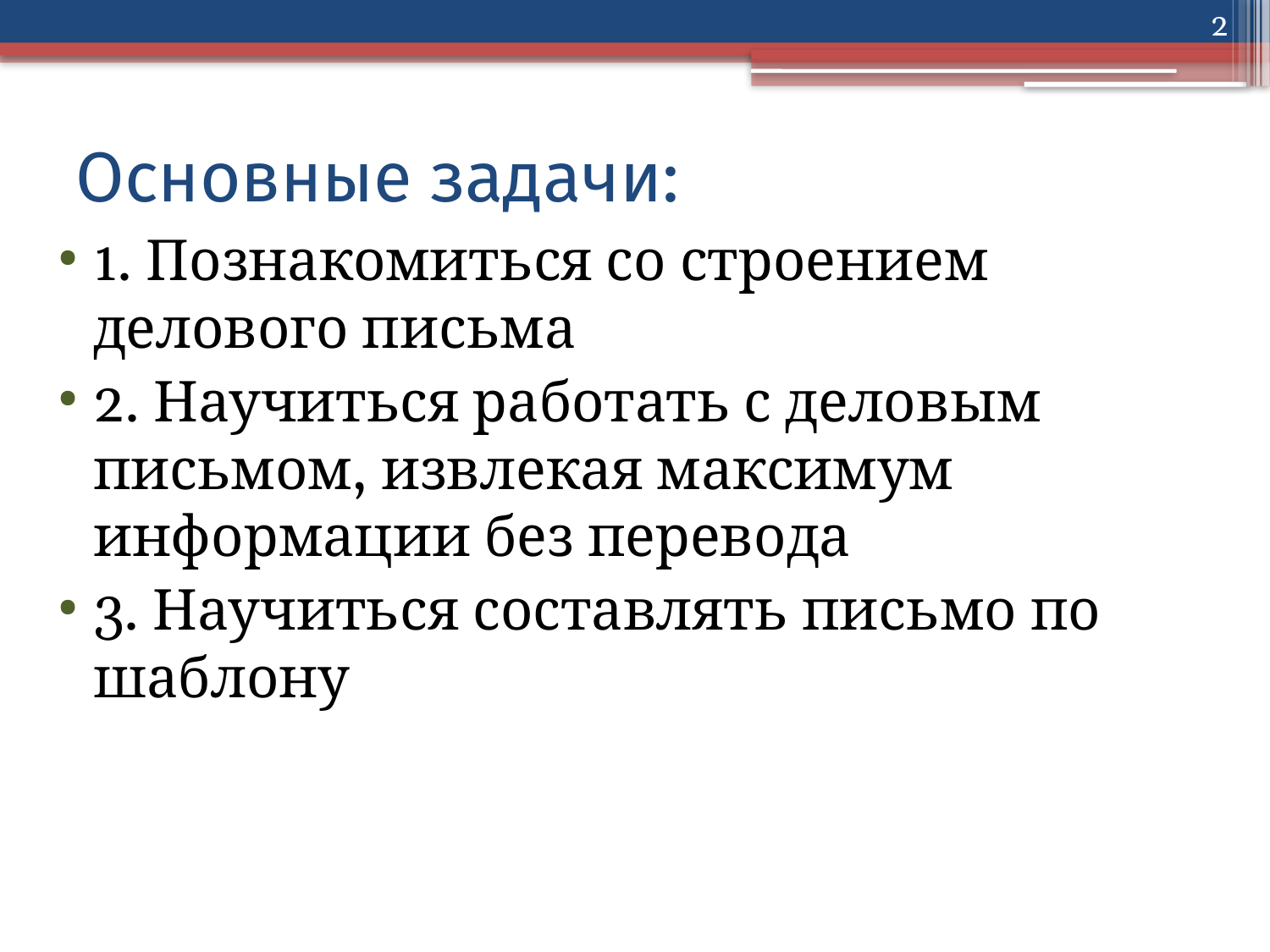

2
# Основные задачи:
1. Познакомиться со строением делового письма
2. Научиться работать с деловым письмом, извлекая максимум информации без перевода
3. Научиться составлять письмо по шаблону